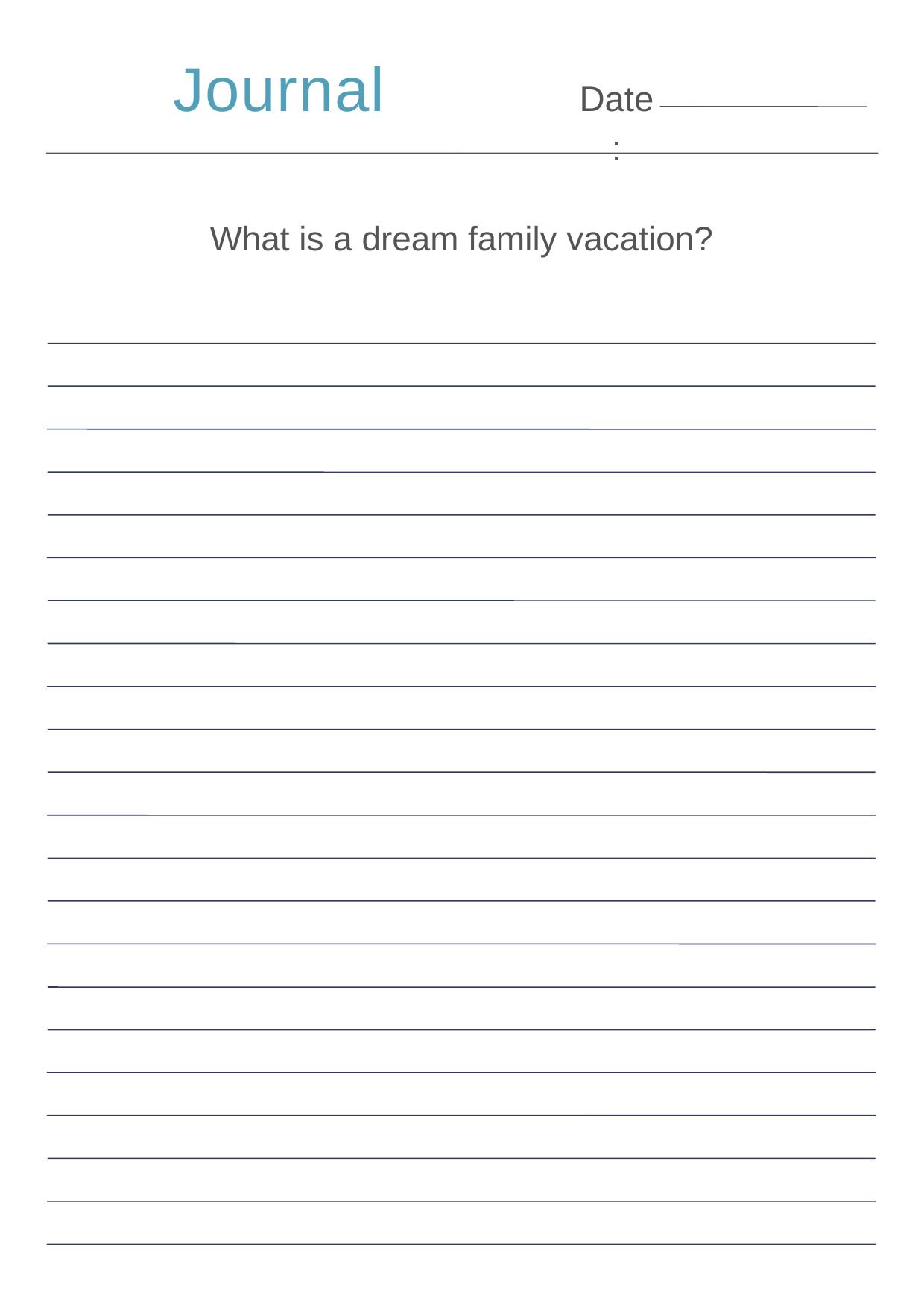

Journal
Date:

What is a dream family vacation?